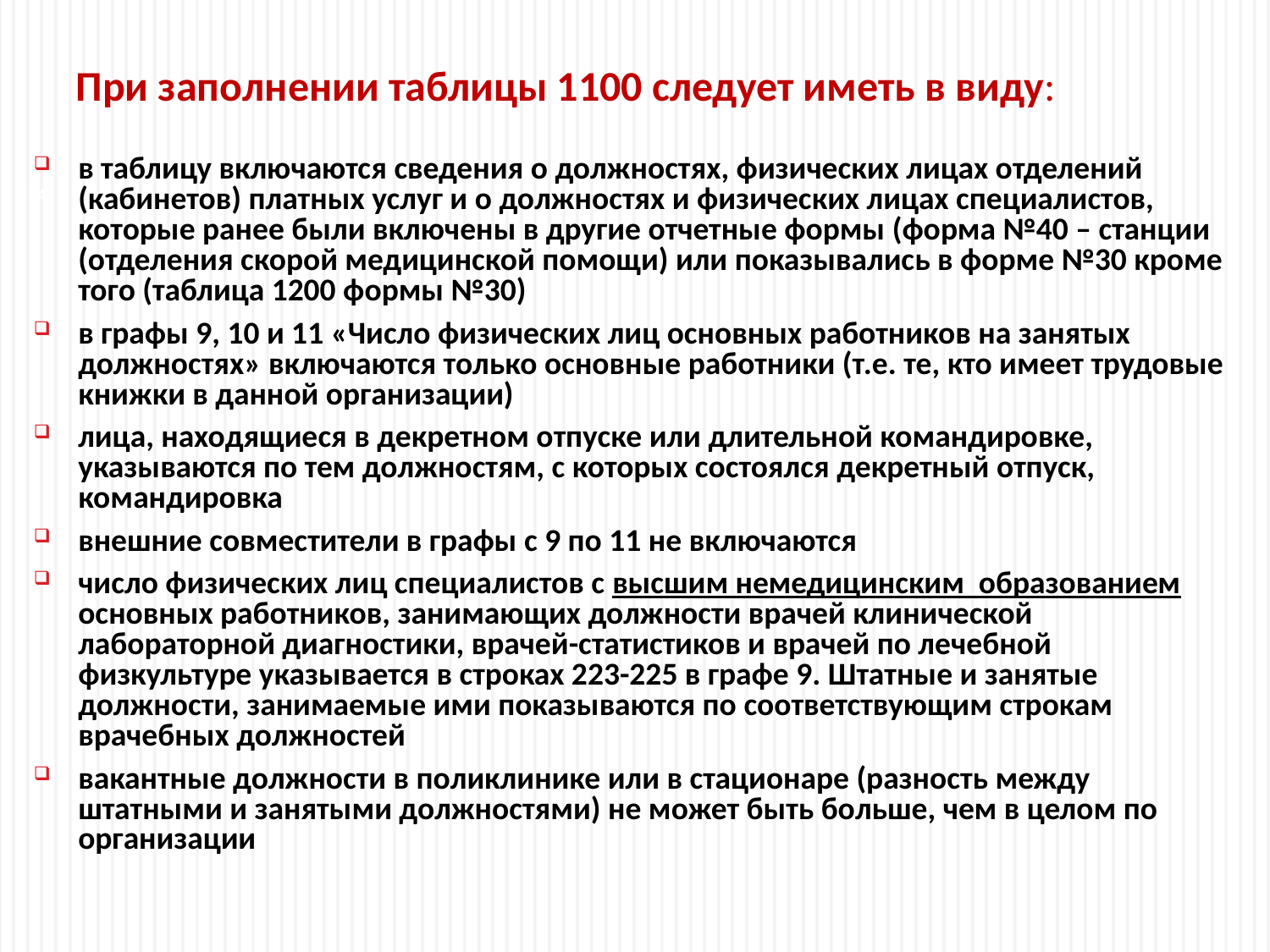

При заполнении таблицы 1100 следует иметь в виду:

в таблицу включаются сведения о должностях, физических лицах отделений (кабинетов) платных услуг и о должностях и физических лицах специалистов, которые ранее были включены в другие отчетные формы (форма №40 – станции (отделения скорой медицинской помощи) или показывались в форме №30 кроме того (таблица 1200 формы №30)
в графы 9, 10 и 11 «Число физических лиц основных работников на занятых должностях» включаются только основные работники (т.е. те, кто имеет трудовые книжки в данной организации)
лица, находящиеся в декретном отпуске или длительной командировке, указываются по тем должностям, с которых состоялся декретный отпуск, командировка
внешние совместители в графы с 9 по 11 не включаются
число физических лиц специалистов с высшим немедицинским  образованием основных работников, занимающих должности врачей клинической лабораторной диагностики, врачей-статистиков и врачей по лечебной физкультуре указывается в строках 223-225 в графе 9. Штатные и занятые должности, занимаемые ими показываются по соответствующим строкам врачебных должностей
вакантные должности в поликлинике или в стационаре (разность между штатными и занятыми должностями) не может быть больше, чем в целом по организации
24